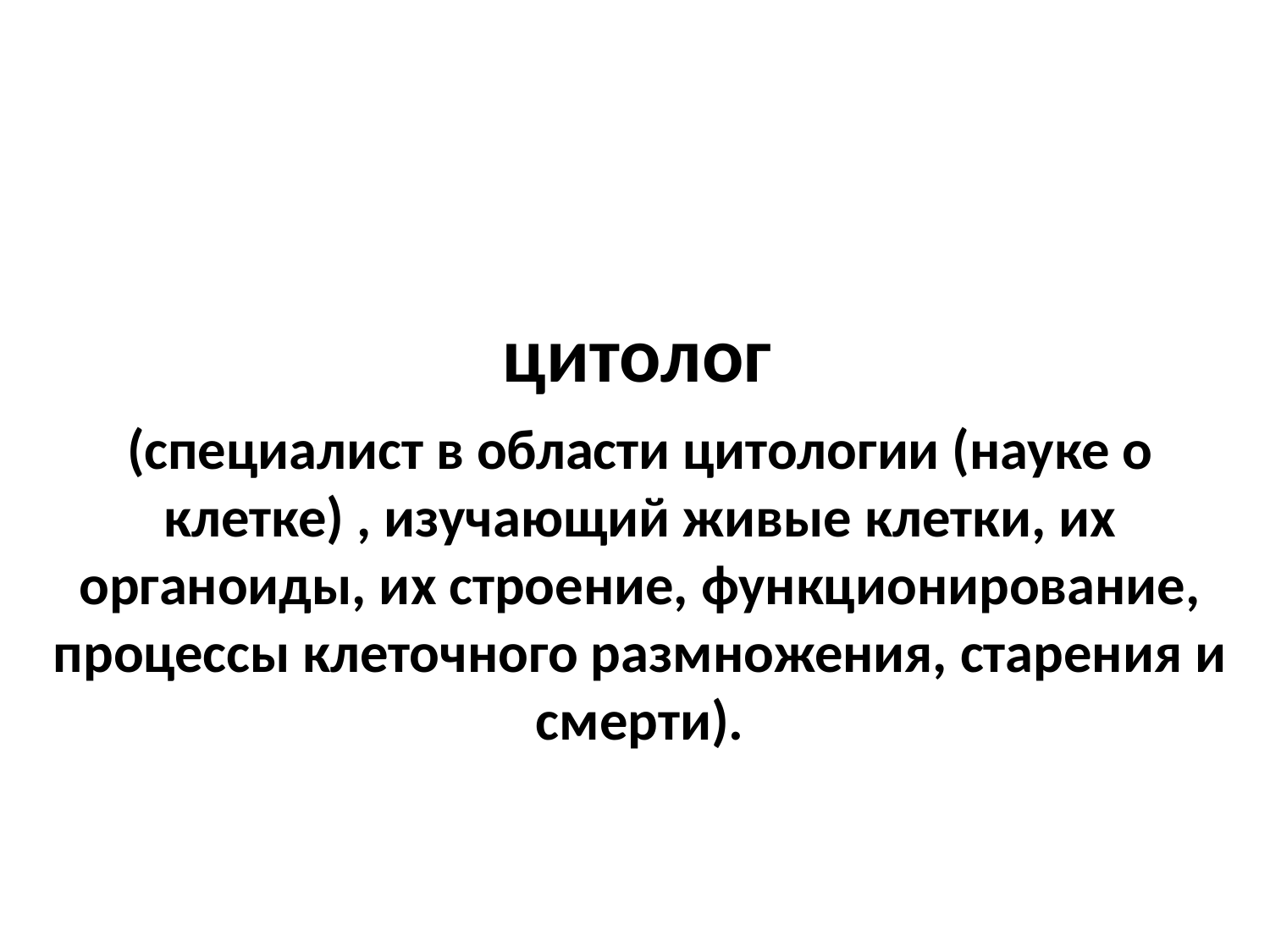

# цитолог
(специалист в области цитологии (науке о клетке) , изучающий живые клетки, их органоиды, их строение, функционирование, процессы клеточного размножения, старения и смерти).